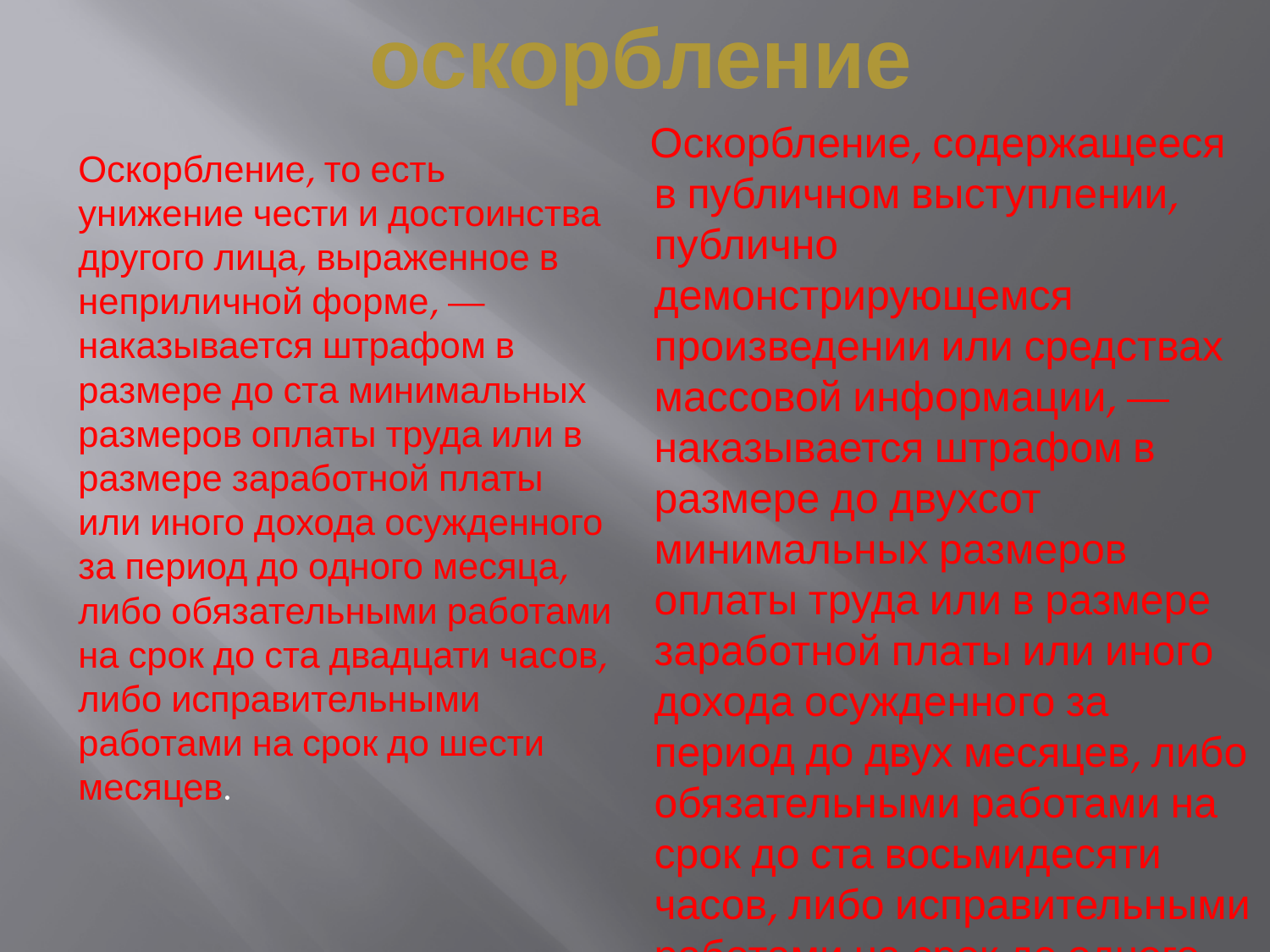

# оскорбление
     Оскорбление, содержащееся в публичном выступлении, публично демонстрирующемся произведении или средствах массовой информации, —
наказывается штрафом в размере до двухсот минимальных размеров оплаты труда или в размере заработной платы или иного дохода осужденного за период до двух месяцев, либо обязательными работами на срок до ста восьмидесяти часов, либо исправительными работами на срок до одного года.
 	Оскорбление, то есть унижение чести и достоинства другого лица, выраженное в неприличной форме, —
наказывается штрафом в размере до ста минимальных размеров оплаты труда или в размере заработной платы или иного дохода осужденного за период до одного месяца, либо обязательными работами на срок до ста двадцати часов, либо исправительными работами на срок до шести месяцев.